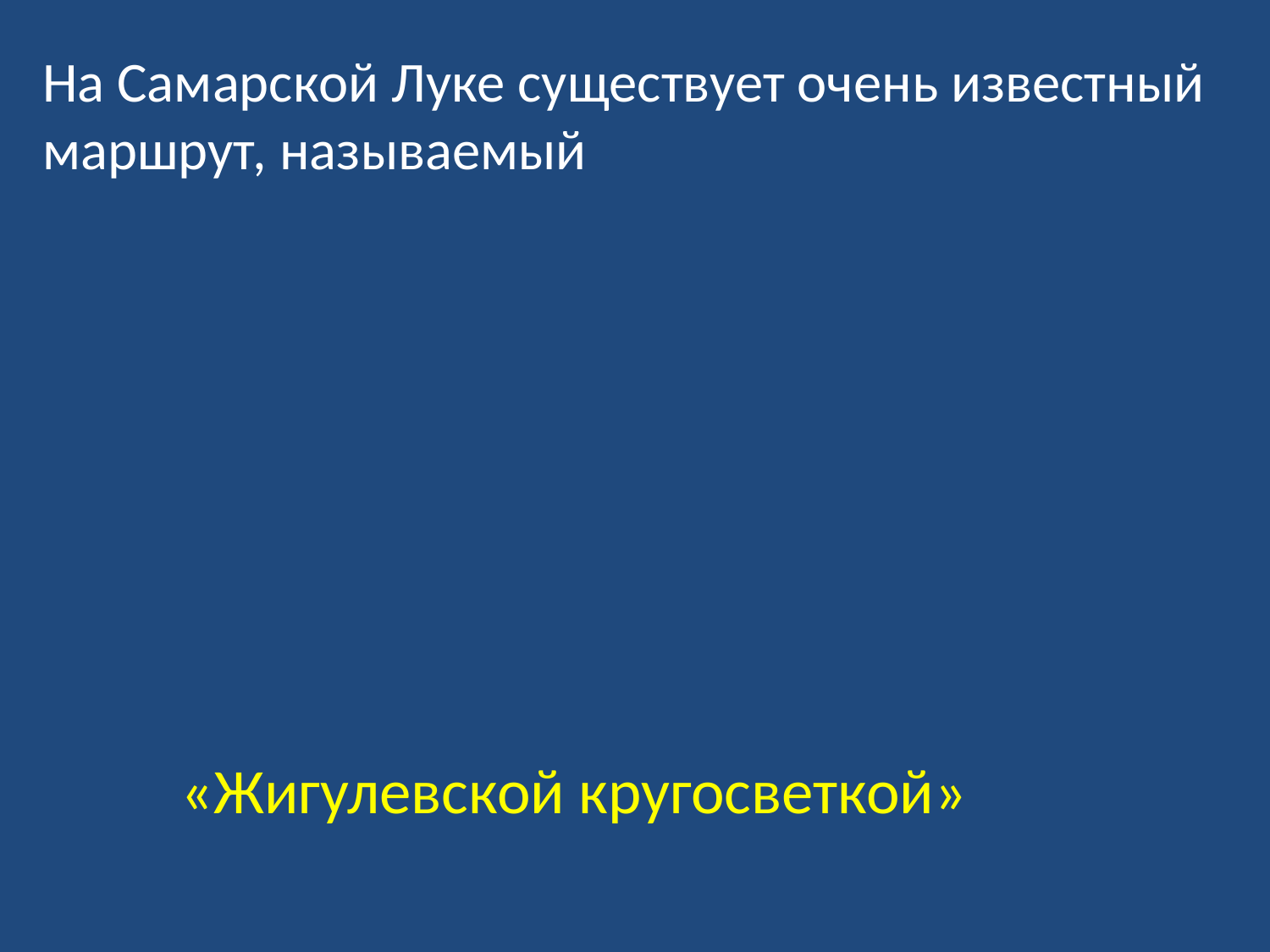

На Самарской Луке существует очень известный маршрут, называемый
«Жигулевской кругосветкой»